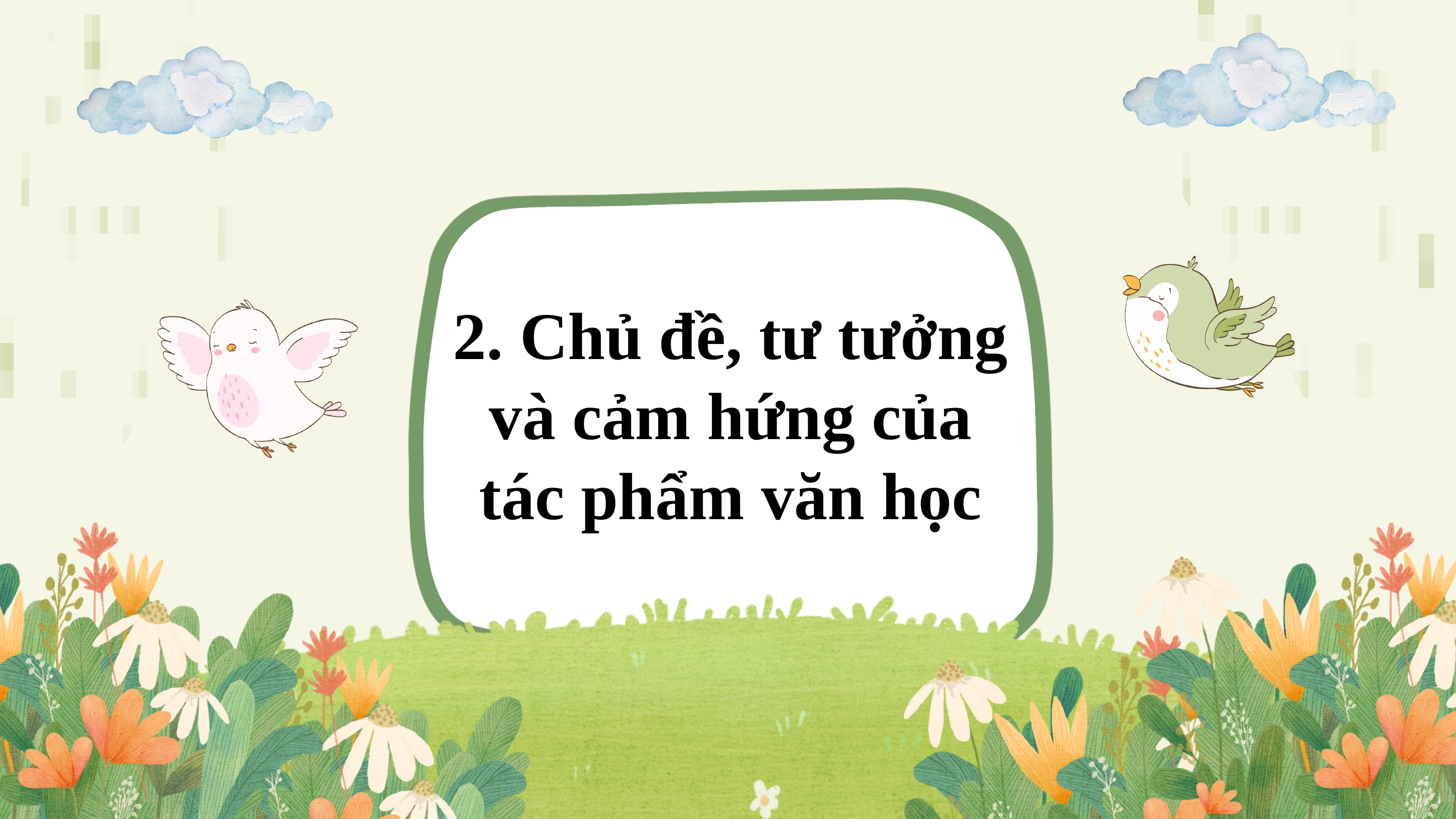

2. Chủ đề, tư tưởng và cảm hứng của tác phẩm văn học